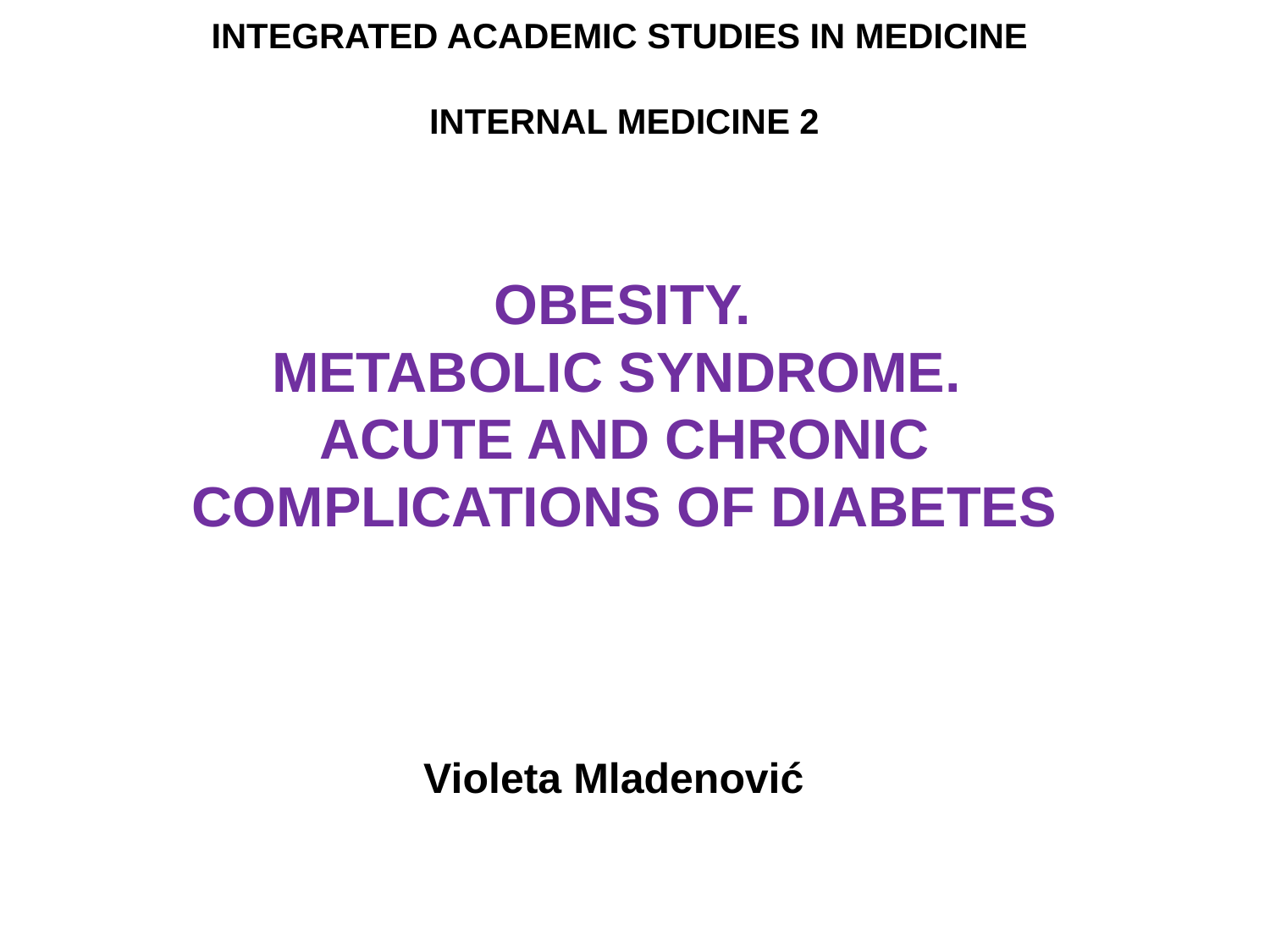

# INTEGRATED ACADEMIC STUDIES IN MEDICINE INTERNAL MEDICINE 2 OBESITY. METABOLIC SYNDROME. ACUTE AND CHRONIC COMPLICATIONS OF DIABETES

Violeta Mladenović